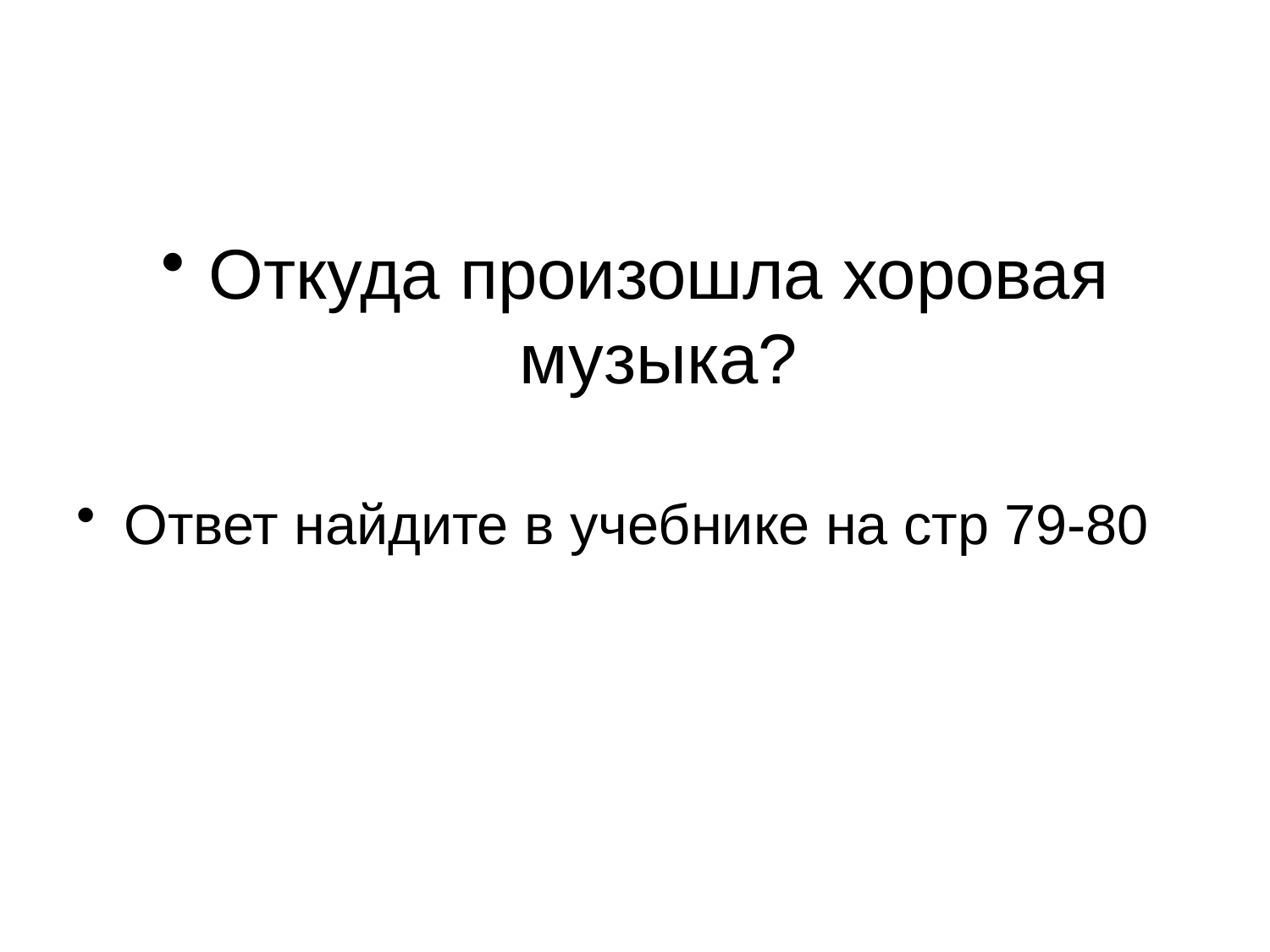

#
Откуда произошла хоровая музыка?

Ответ найдите в учебнике на стр 79-80